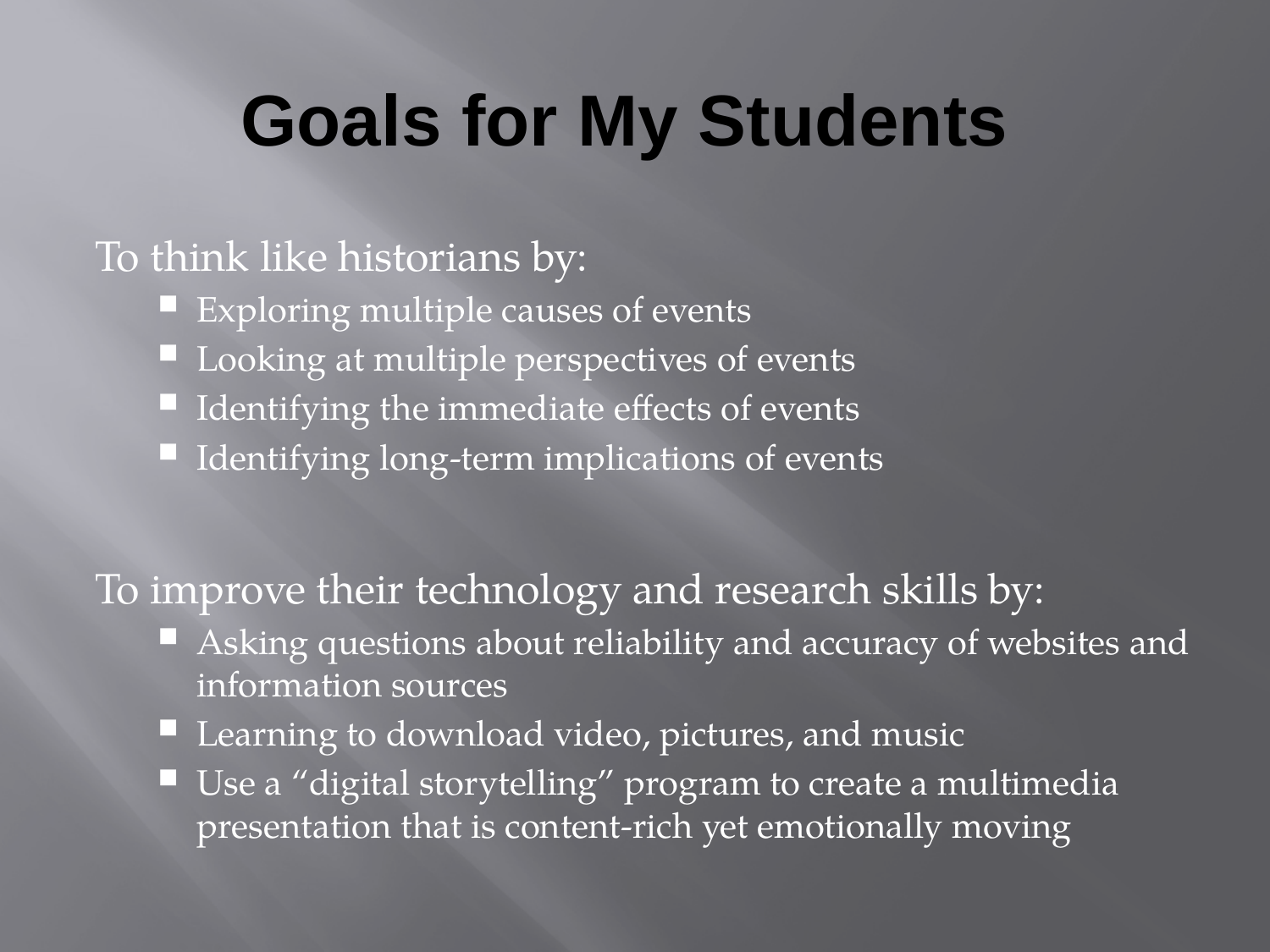

# Goals for My Students
To think like historians by:
Exploring multiple causes of events
Looking at multiple perspectives of events
Identifying the immediate effects of events
Identifying long-term implications of events

To improve their technology and research skills by:
Asking questions about reliability and accuracy of websites and information sources
Learning to download video, pictures, and music
Use a “digital storytelling” program to create a multimedia presentation that is content-rich yet emotionally moving